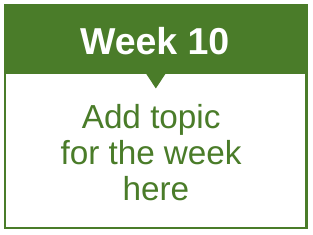

Week 10
Add topic
for the week
here